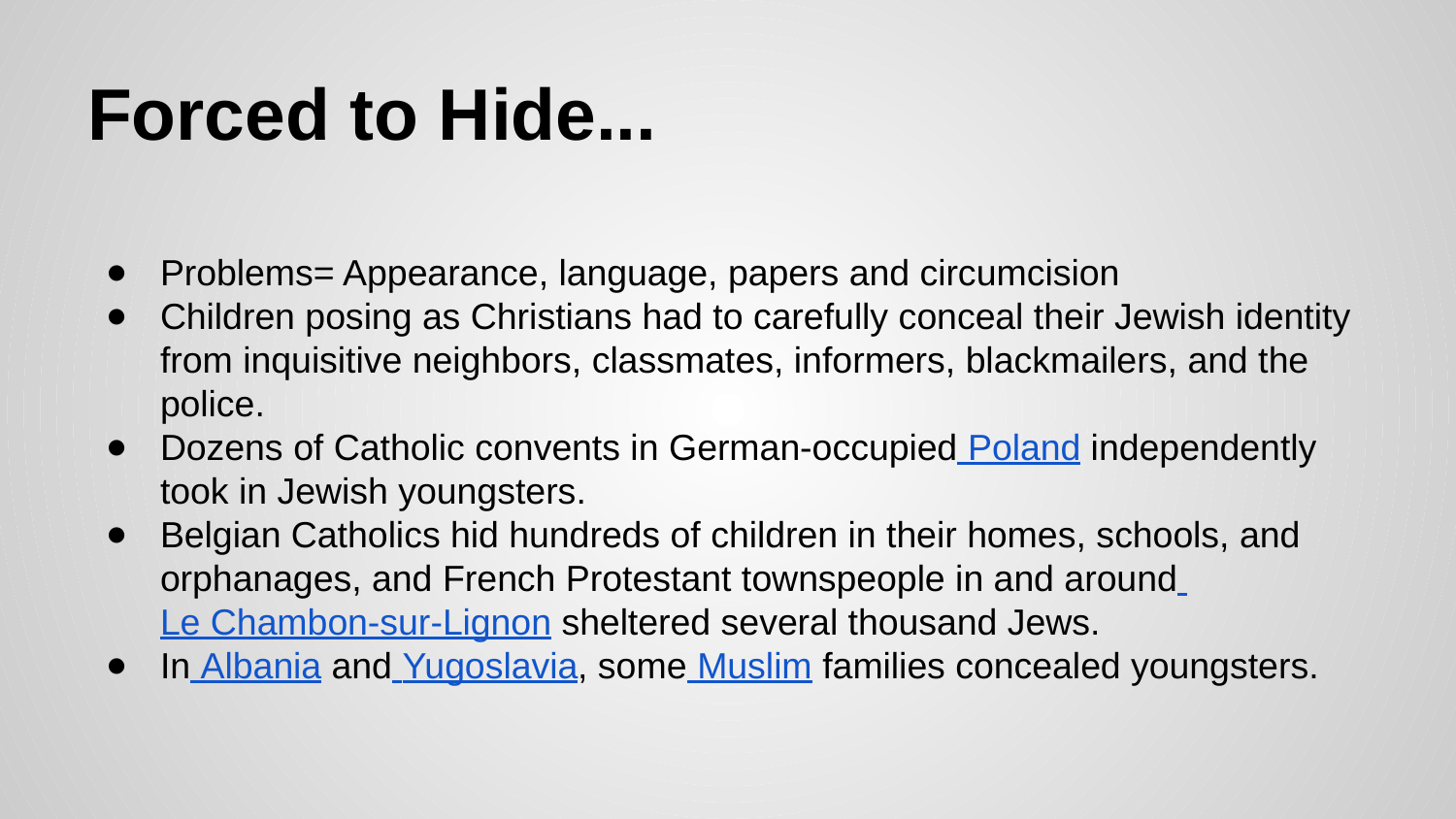

# Forced to Hide...

Problems= Appearance, language, papers and circumcision
Children posing as Christians had to carefully conceal their Jewish identity from inquisitive neighbors, classmates, informers, blackmailers, and the police.
Dozens of Catholic convents in German-occupied Poland independently took in Jewish youngsters.
Belgian Catholics hid hundreds of children in their homes, schools, and orphanages, and French Protestant townspeople in and around Le Chambon-sur-Lignon sheltered several thousand Jews.
In Albania and Yugoslavia, some Muslim families concealed youngsters.